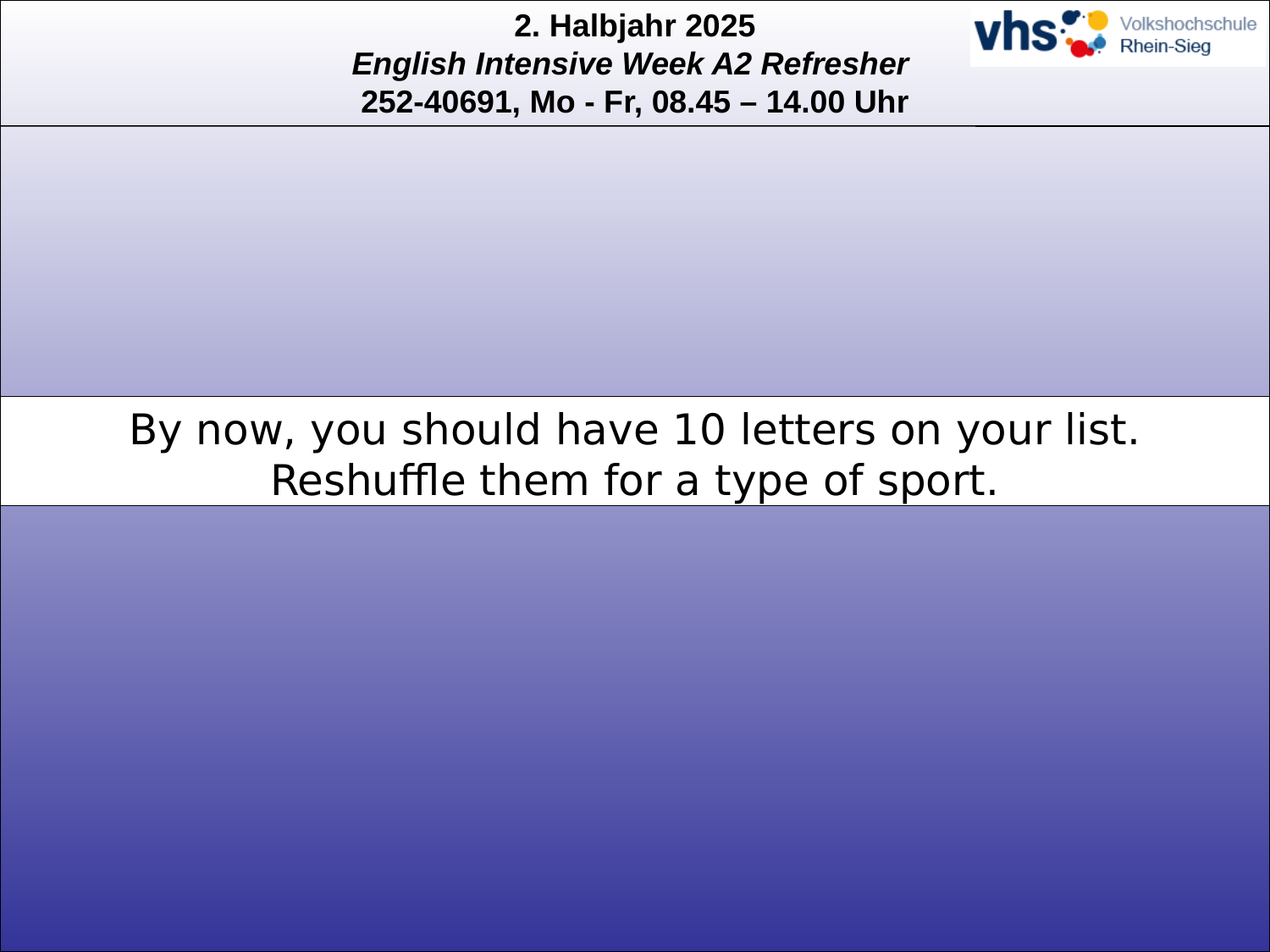

# By now, you should have 10 letters on your list. Reshuffle them for a type of sport.